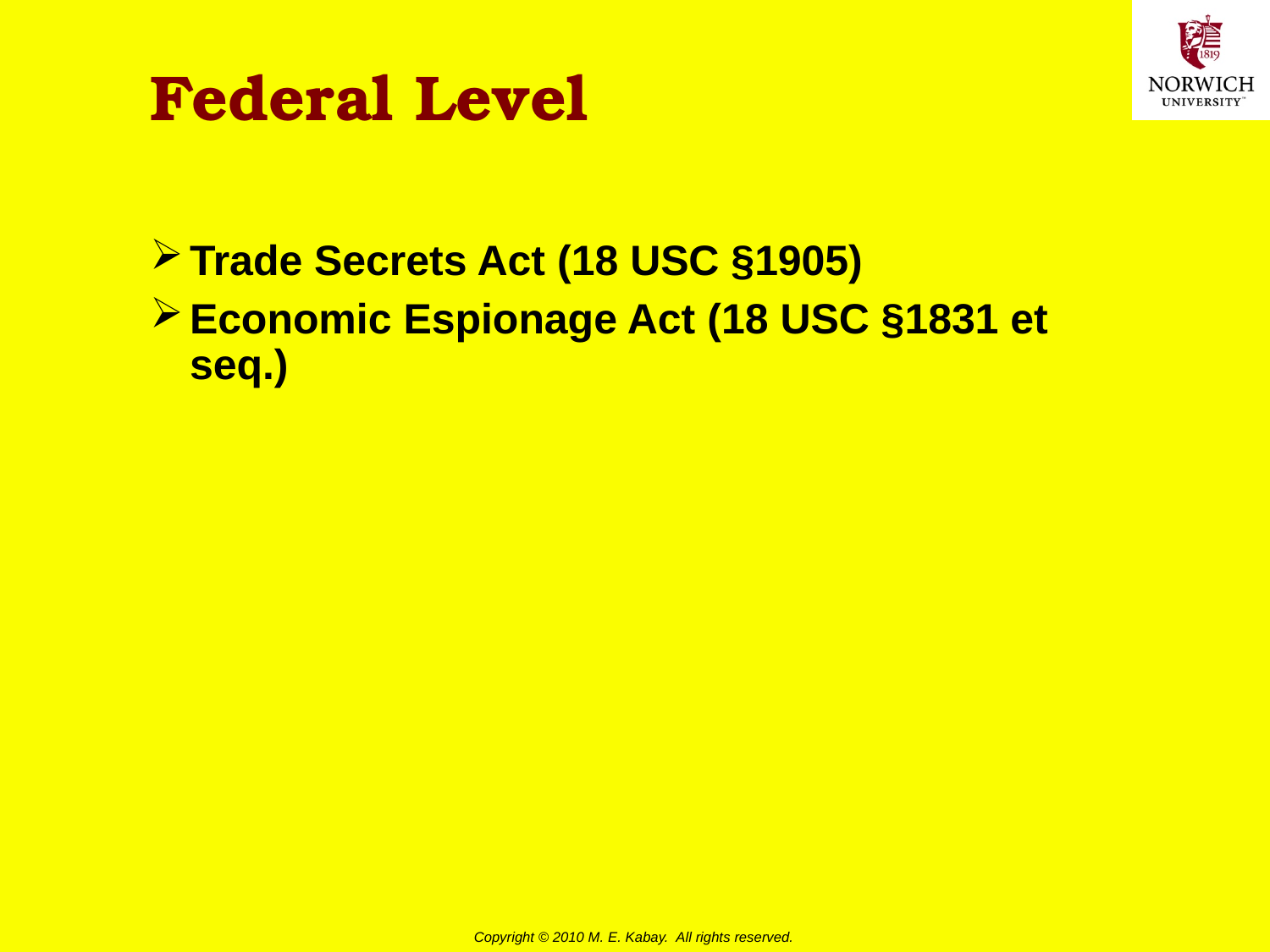

# Federal Level
Trade Secrets Act (18 USC §1905)
Economic Espionage Act (18 USC §1831 et seq.)